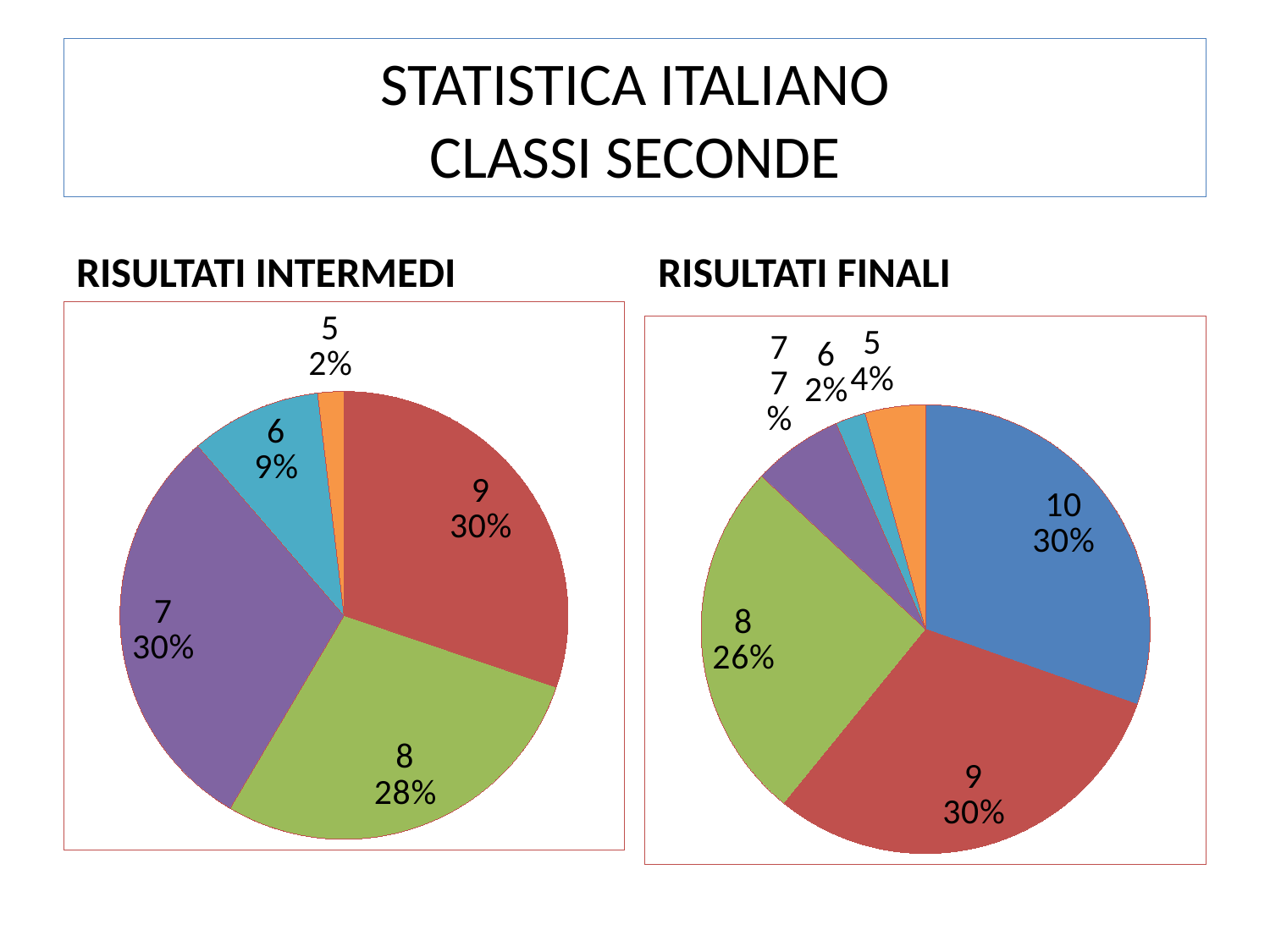

# STATISTICA ITALIANO CLASSI SECONDE
RISULTATI INTERMEDI
RISULTATI FINALI

### Chart

| Category | C.SECONDE |
|---|---|
| 10 | 0.0 |
| 9 | 16.0 |
| 8 | 15.0 |
| 7 | 16.0 |
| 6 | 5.0 |
| 5 | 1.0 |

### Chart

| Category | C.SECONDE |
|---|---|
| 10 | 14.0 |
| 9 | 14.0 |
| 8 | 12.0 |
| 7 | 3.0 |
| 6 | 1.0 |
| 5 | 2.0 |